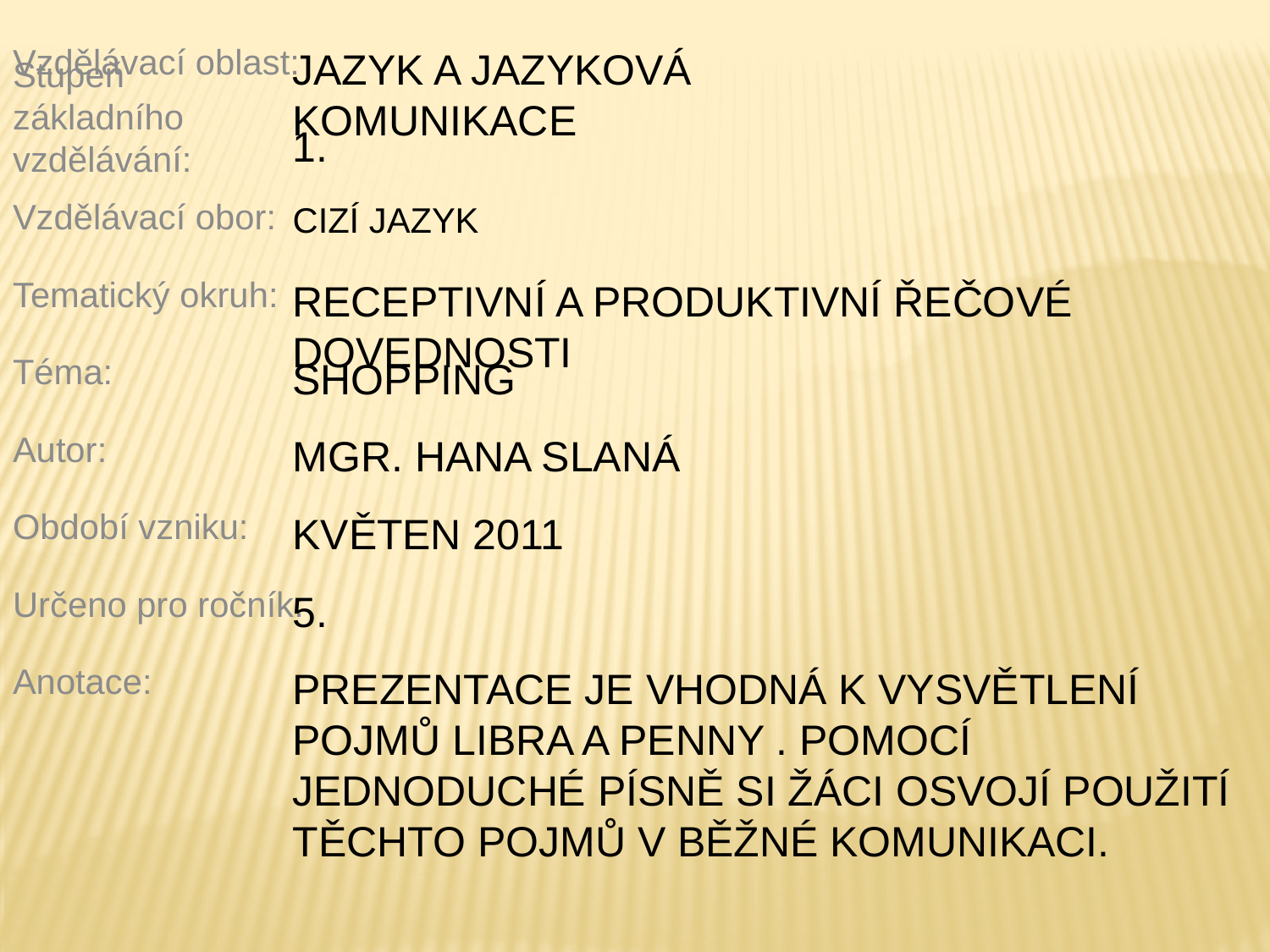

Vzdělávací oblast:
Jazyk a jazyková komunikace
1.
Cizí jazyk
Receptivní a produktivní řečové dovednosti
Shopping
MGR. Hana Slaná
květen 2011
5.
Prezentace je vhodná k vysvětlení pojmů libra a penny . Pomocí jednoduché písně si žáci osvojí použití těchto pojmů v běžné komunikaci.
Stupeň základního vzdělávání:
Vzdělávací obor:
Tematický okruh:
Téma:
Autor:
Období vzniku:
Určeno pro ročník:
Anotace: